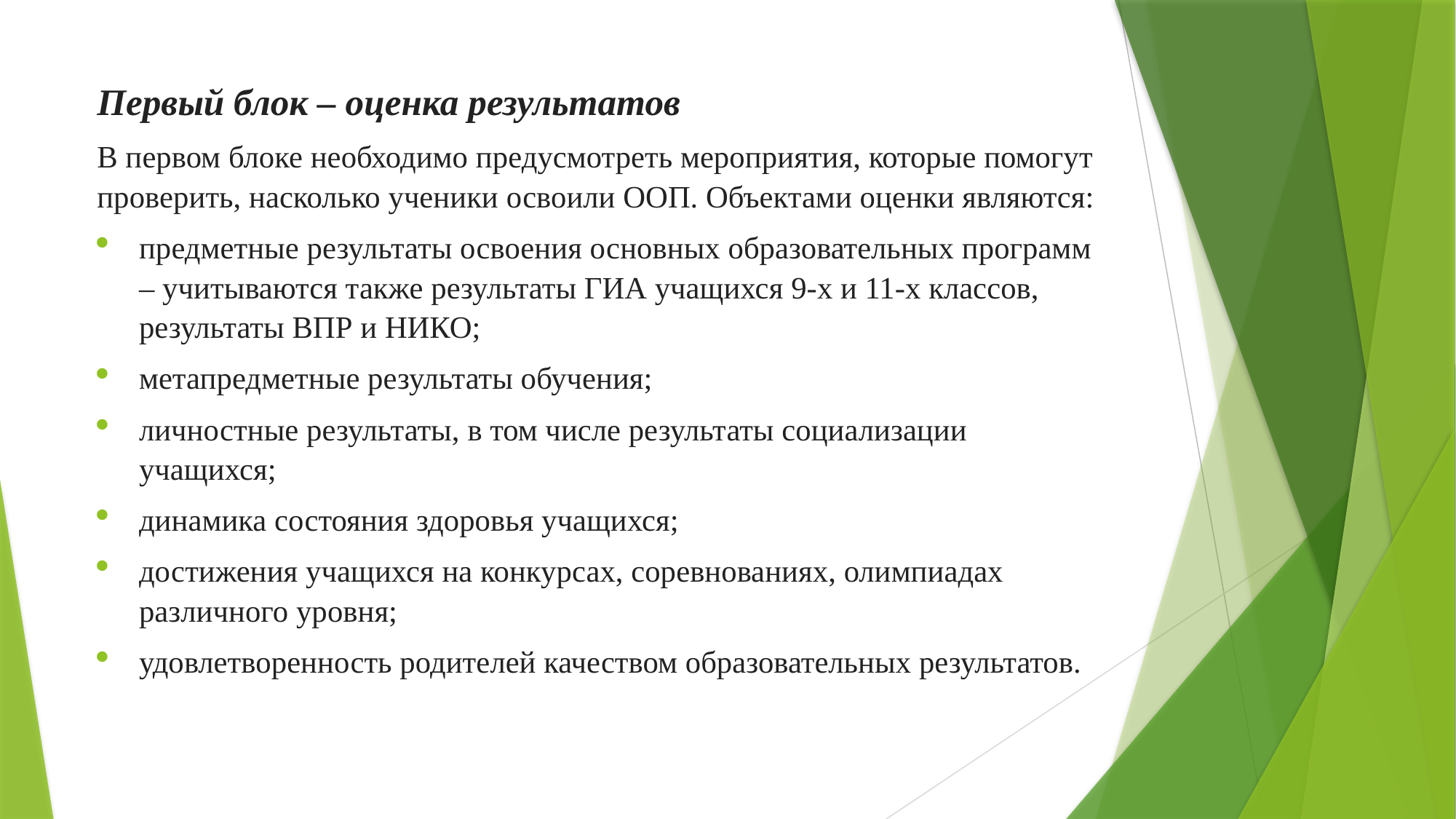

Первый блок – оценка результатов
В первом блоке необходимо предусмотреть мероприятия, которые помогут проверить, насколько ученики освоили ООП. Объектами оценки являются:
предметные результаты освоения основных образовательных программ – учитываются также результаты ГИА учащихся 9-х и 11-х классов, результаты ВПР и НИКО;
метапредметные результаты обучения;
личностные результаты, в том числе результаты социализации учащихся;
динамика состояния здоровья учащихся;
достижения учащихся на конкурсах, соревнованиях, олимпиадах различного уровня;
удовлетворенность родителей качеством образовательных результатов.